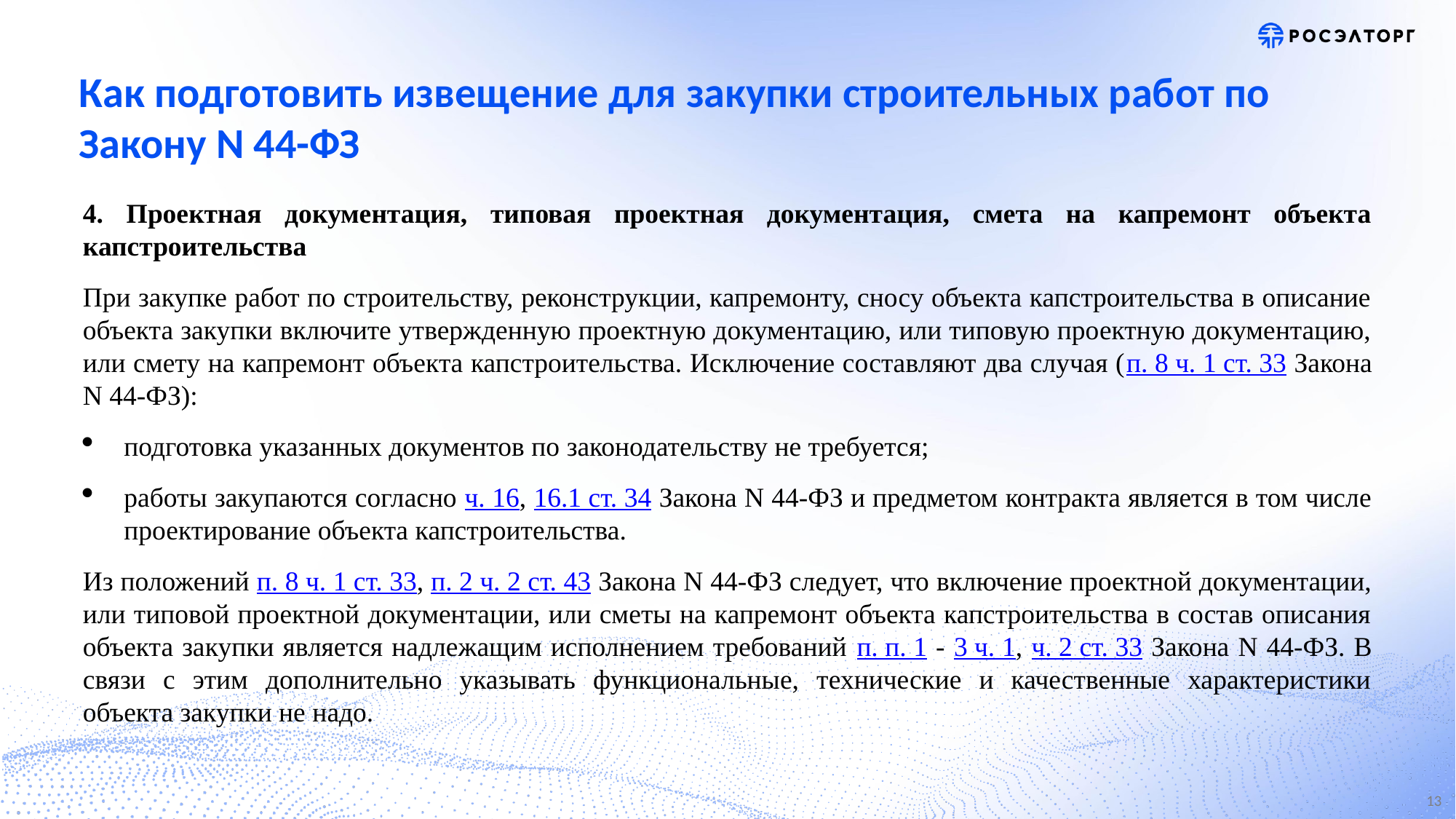

# Как подготовить извещение для закупки строительных работ по Закону N 44-ФЗ
4. Проектная документация, типовая проектная документация, смета на капремонт объекта капстроительства
При закупке работ по строительству, реконструкции, капремонту, сносу объекта капстроительства в описание объекта закупки включите утвержденную проектную документацию, или типовую проектную документацию, или смету на капремонт объекта капстроительства. Исключение составляют два случая (п. 8 ч. 1 ст. 33 Закона N 44-ФЗ):
подготовка указанных документов по законодательству не требуется;
работы закупаются согласно ч. 16, 16.1 ст. 34 Закона N 44-ФЗ и предметом контракта является в том числе проектирование объекта капстроительства.
Из положений п. 8 ч. 1 ст. 33, п. 2 ч. 2 ст. 43 Закона N 44-ФЗ следует, что включение проектной документации, или типовой проектной документации, или сметы на капремонт объекта капстроительства в состав описания объекта закупки является надлежащим исполнением требований п. п. 1 - 3 ч. 1, ч. 2 ст. 33 Закона N 44-ФЗ. В связи с этим дополнительно указывать функциональные, технические и качественные характеристики объекта закупки не надо.